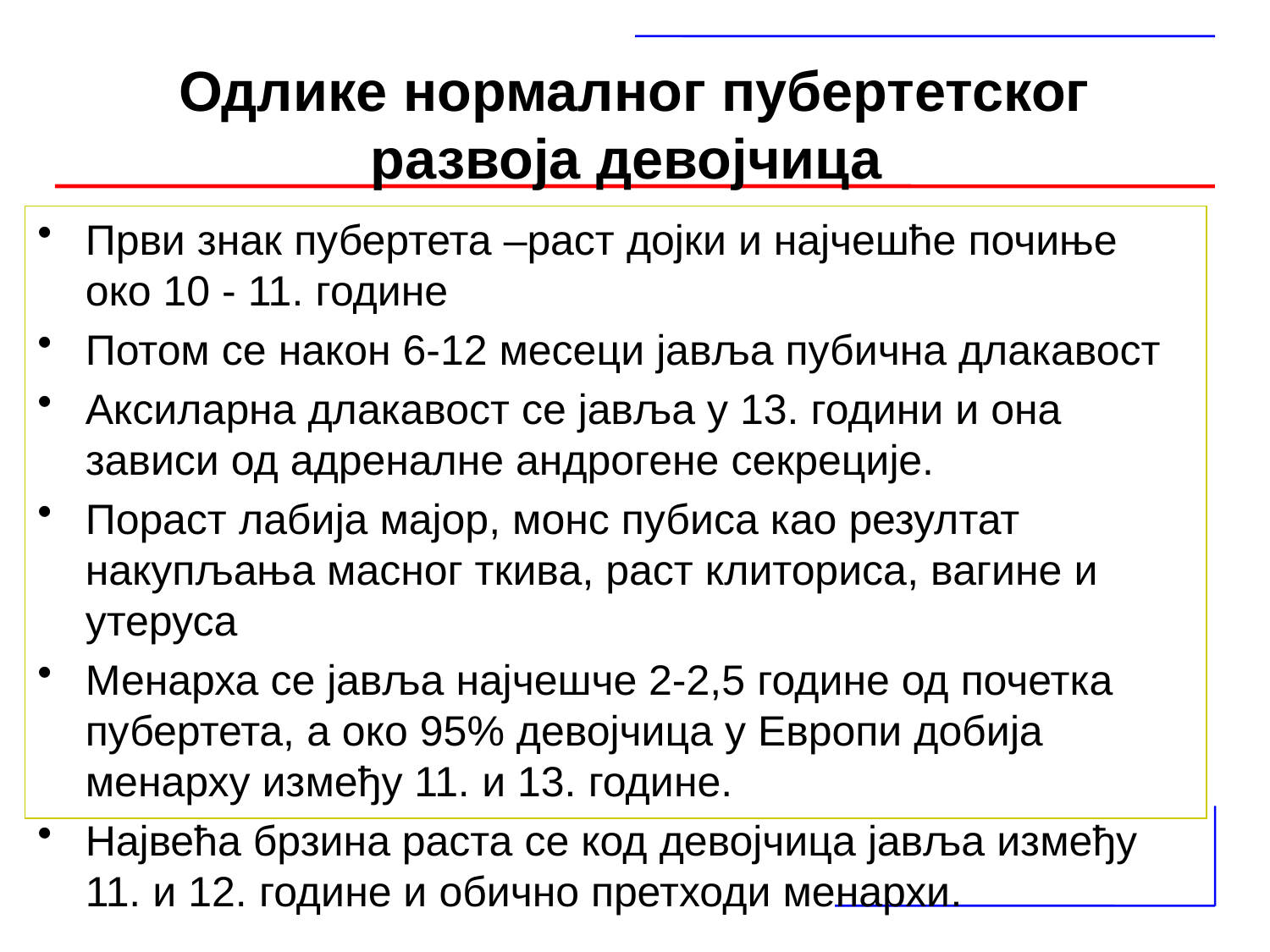

# Одлике нормалног пубертетског развоја девојчица
Први знак пубертета –раст дојки и најчешће почиње око 10 - 11. године
Потом се након 6-12 месеци јавља пубична длакавост
Аксиларна длакавост се јавља у 13. години и она зависи од адреналне андрогене секреције.
Пораст лабија мајор, монс пубиса као резултат накупљања масног ткива, раст клиториса, вагине и утеруса
Менарха се јавља најчешче 2-2,5 године од почетка пубертета, а око 95% девојчица у Европи добија менарху између 11. и 13. године.
Највећа брзина раста се код девојчица јавља између 11. и 12. године и обично претходи менархи.